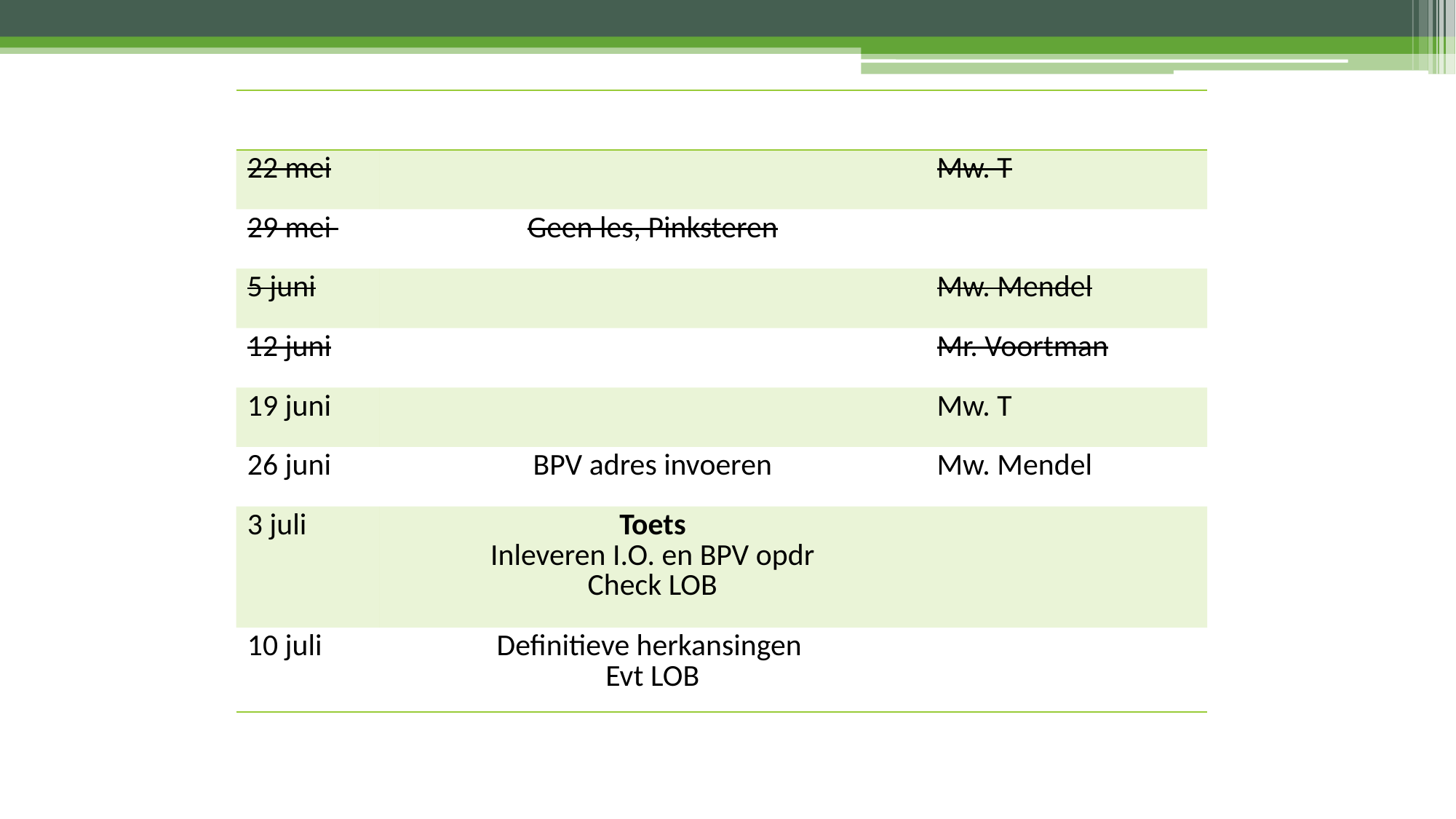

|  |  |  |
| --- | --- | --- |
| 22 mei |  | Mw. T |
| 29 mei | Geen les, Pinksteren |  |
| 5 juni |  | Mw. Mendel |
| 12 juni |  | Mr. Voortman |
| 19 juni |  | Mw. T |
| 26 juni | BPV adres invoeren | Mw. Mendel |
| 3 juli | Toets Inleveren I.O. en BPV opdr Check LOB |  |
| 10 juli | Definitieve herkansingen Evt LOB |  |
#